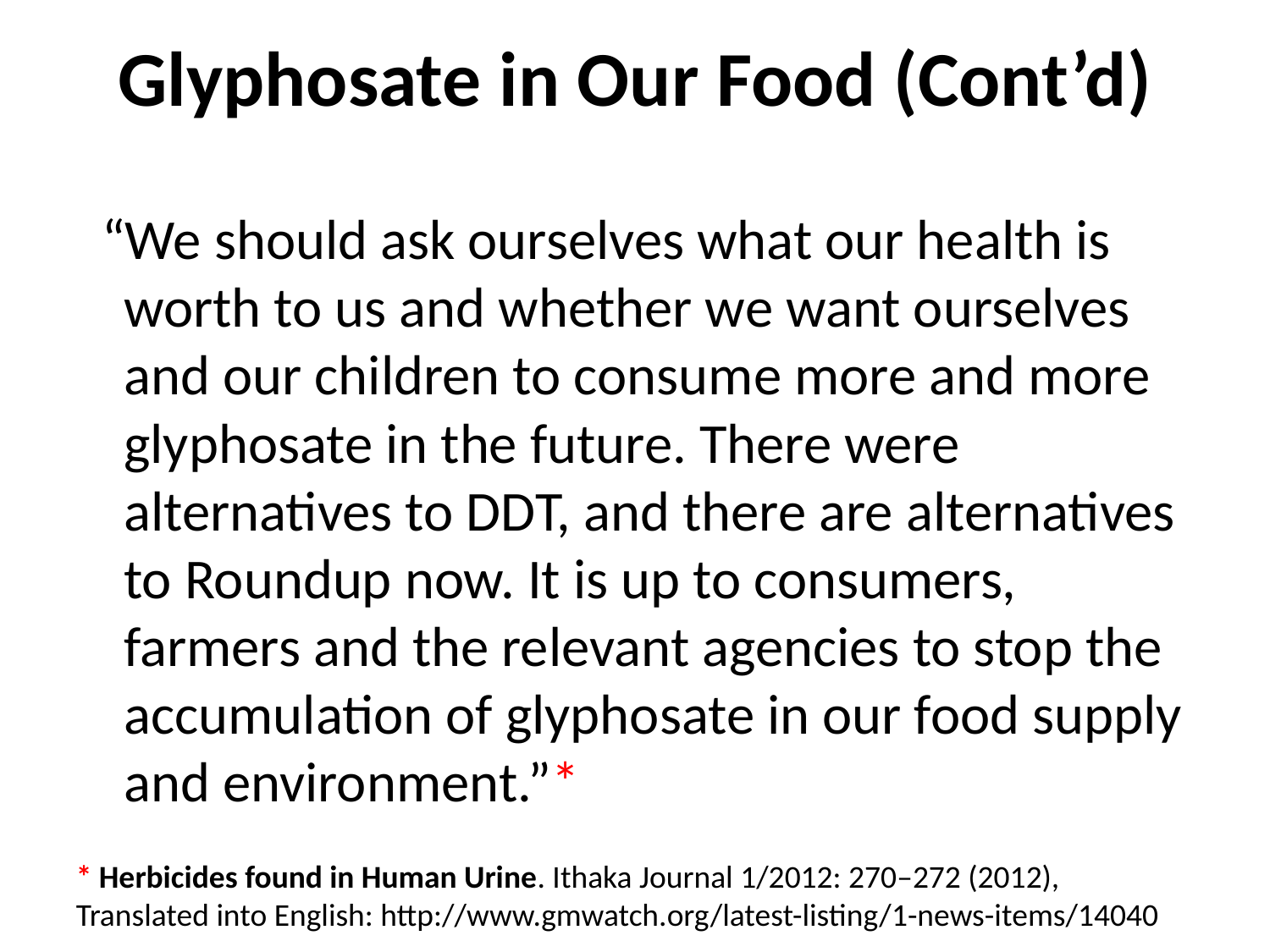

# Glyphosate in Our Food (Cont’d)
  “We should ask ourselves what our health is worth to us and whether we want ourselves and our children to consume more and more glyphosate in the future. There were alternatives to DDT, and there are alternatives to Roundup now. It is up to consumers, farmers and the relevant agencies to stop the accumulation of glyphosate in our food supply and environment.”*

* Herbicides found in Human Urine. Ithaka Journal 1/2012: 270–272 (2012), Translated into English: http://www.gmwatch.org/latest-listing/1-news-items/14040